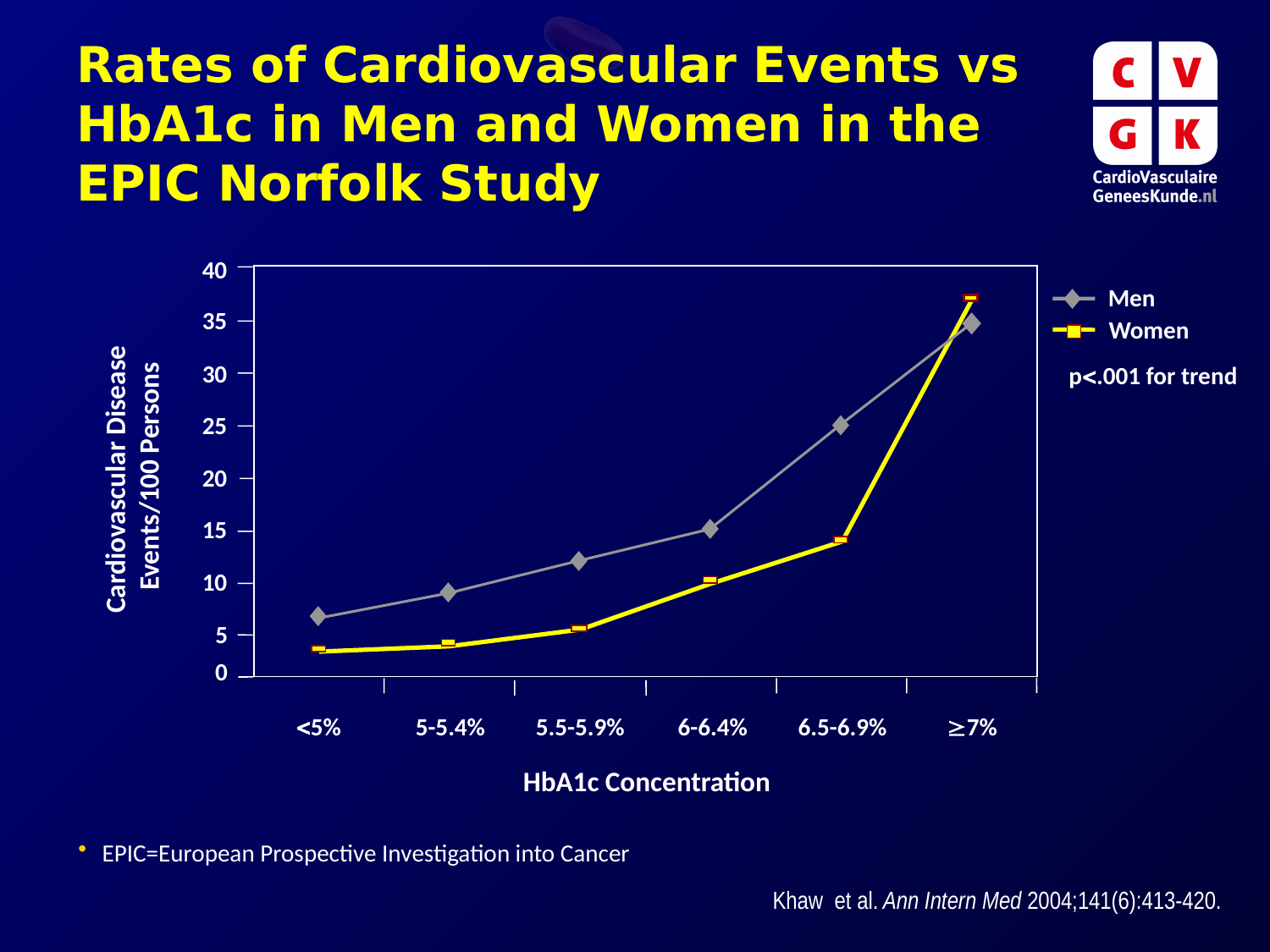

Rates of Cardiovascular Events vs HbA1c in Men and Women in the EPIC Norfolk Study
40

Men

35
Women

p<.001 for trend
30

25

Cardiovascular Disease
Events/100 Persons
20

15

10

5

0

<5%
5-5.4%
5.5-5.9%
6-6.4%
6.5-6.9%
≥7%
HbA1c Concentration
EPIC=European Prospective Investigation into Cancer
Khaw  et al. Ann Intern Med 2004;141(6):413-420.